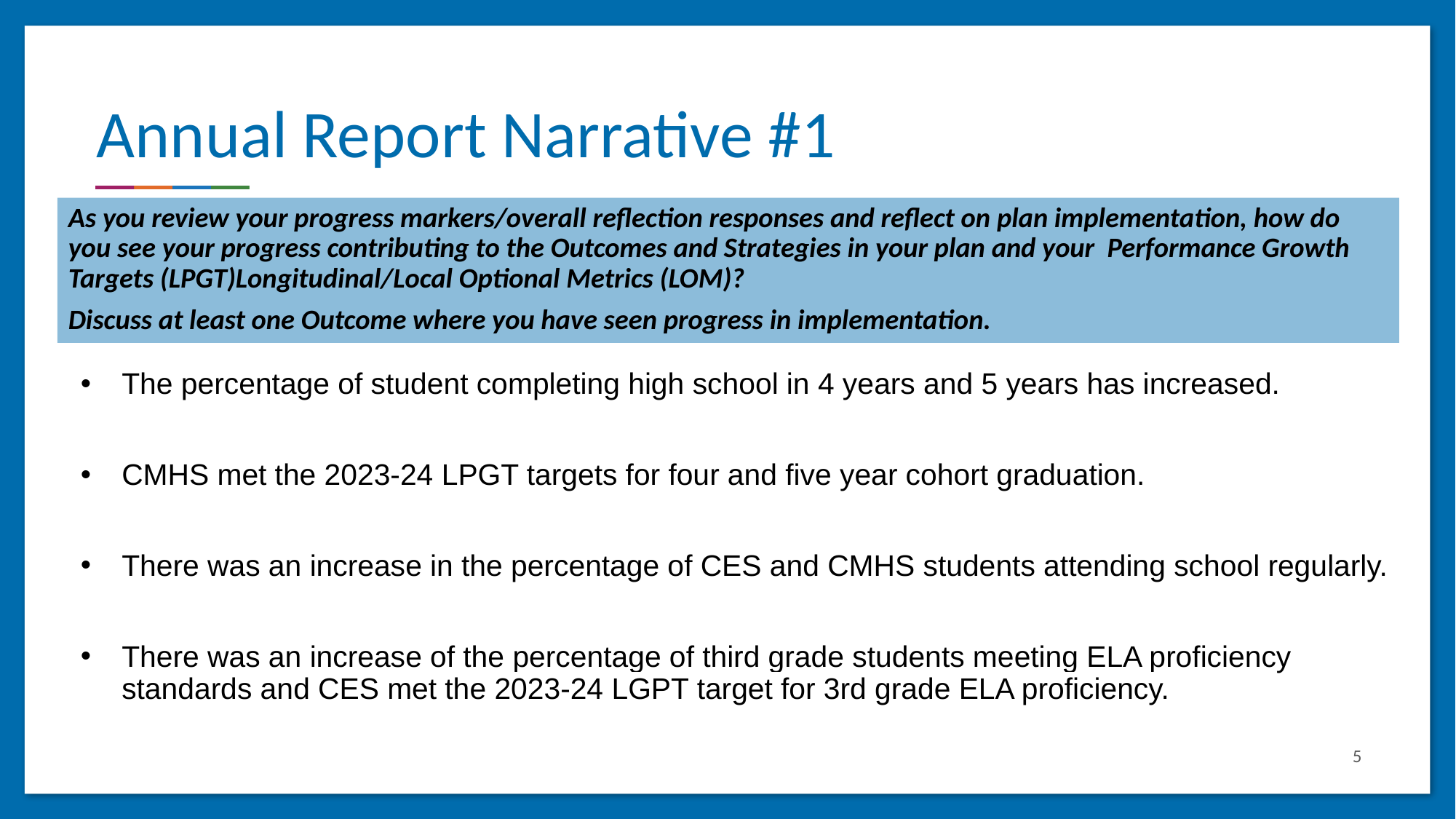

# Annual Report Narrative #1
As you review your progress markers/overall reflection responses and reflect on plan implementation, how do you see your progress contributing to the Outcomes and Strategies in your plan and your  Performance Growth Targets (LPGT)Longitudinal/Local Optional Metrics (LOM)?
Discuss at least one Outcome where you have seen progress in implementation.
The percentage of student completing high school in 4 years and 5 years has increased.

CMHS met the 2023-24 LPGT targets for four and five year cohort graduation.

There was an increase in the percentage of CES and CMHS students attending school regularly.

There was an increase of the percentage of third grade students meeting ELA proficiency standards and CES met the 2023-24 LGPT target for 3rd grade ELA proficiency.
5